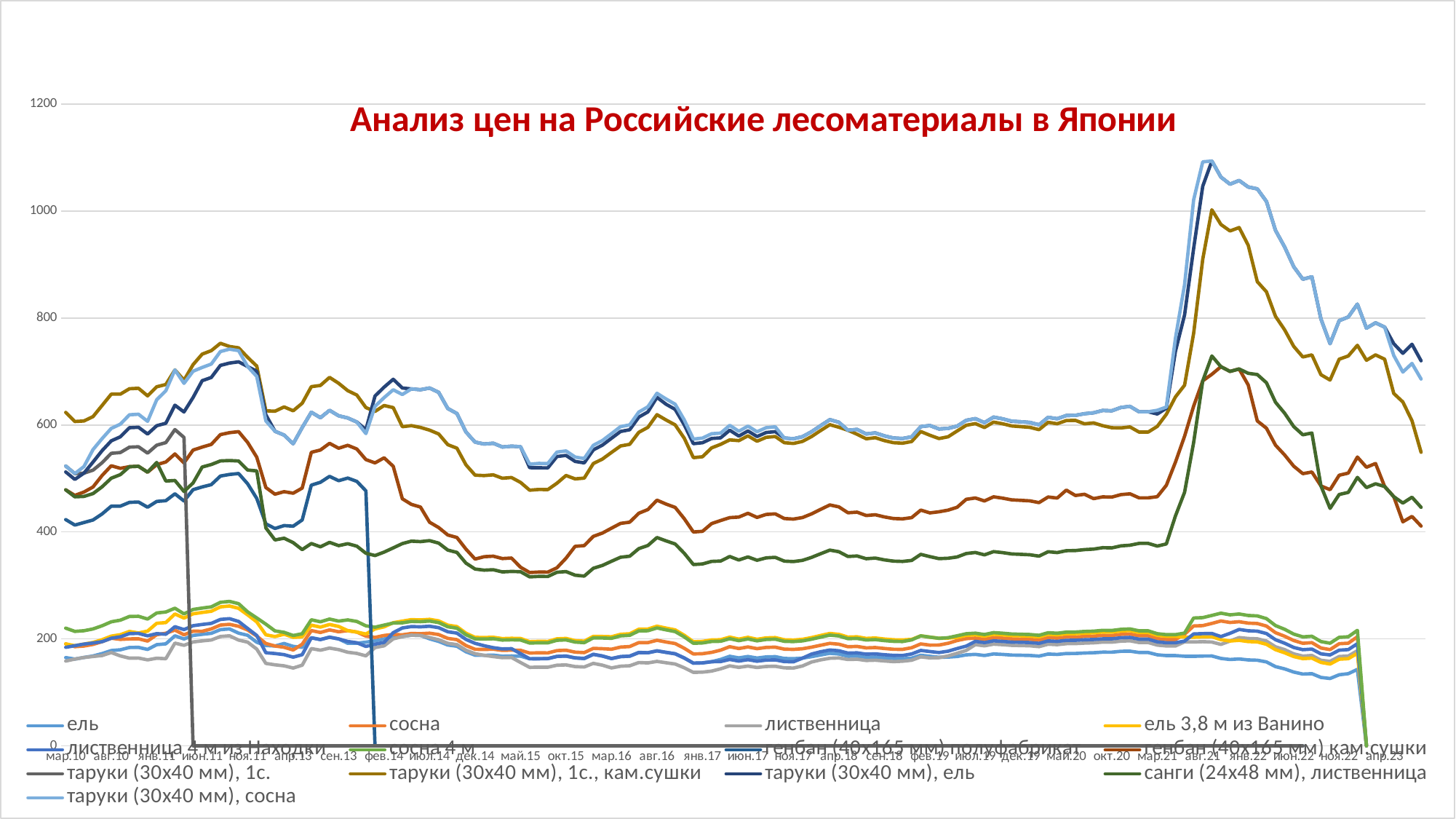

### Chart: Анализ цен на Российские лесоматериалы в Японии

| Category | ель | сосна | лиственница | ель 3,8 м из Ванино | лиственница 4 м из Находки | сосна 4 м | генбан (40х165 мм) полуфабрикат | генбан (40х165 мм) кам.сушки | таруки (30х40 мм), 1с. | таруки (30х40 мм), 1с., кам.сушки | таруки (30х40 мм), ель | санги (24х48 мм), лиственница | таруки (30х40 мм), сосна |
|---|---|---|---|---|---|---|---|---|---|---|---|---|---|
| мар.10 | 165.03 | 190.71 | 158.61 | 190.71 | 184.28 | 220.04 | 423.07 | 478.74 | 523.27 | 623.47 | 512.14 | 478.74 | 523.27 |
| апр.10 | 162.31 | 185.51 | 162.31 | 187.28 | 187.28 | 214.05 | 412.89 | 468.39 | 509.02 | 606.49 | 498.19 | 465.7 | 509.02 |
| май.10 | 165.27 | 186.71 | 165.27 | 190.28 | 190.28 | 215.29 | 417.62 | 474.6 | 509.82 | 607.44 | 509.95 | 466.43 | 522.18 |
| июн.10 | 168.03 | 189.71 | 167.11 | 193.32 | 192.4 | 218.61 | 422.33 | 484.05 | 515.57 | 615.68 | 530.69 | 471.69 | 554.0 |
| июл.10 | 172.58 | 194.84 | 168.87 | 198.56 | 194.84 | 224.54 | 433.77 | 505.59 | 529.54 | 636.57 | 552.07 | 484.47 | 574.61 |
| авг.10 | 178.28 | 201.28 | 174.44 | 205.12 | 201.28 | 231.95 | 448.1 | 523.75 | 547.03 | 657.6 | 570.31 | 500.47 | 593.58 |
| сен.10 | 179.69 | 199.15 | 168.1 | 207.85 | 203.97 | 235.05 | 448.22 | 519.03 | 548.48 | 657.6 | 577.92 | 507.15 | 601.51 |
| окт.10 | 183.96 | 199.96 | 163.97 | 213.96 | 209.96 | 241.95 | 455.28 | 522.05 | 558.47 | 667.74 | 594.89 | 522.05 | 619.05 |
| ноя.10 | 184.22 | 200.24 | 164.19 | 211.06 | 210.25 | 242.29 | 455.9 | 522.77 | 559.24 | 668.66 | 595.72 | 522.77 | 620.03 |
| дек.10 | 180.31 | 195.99 | 160.71 | 214.6 | 205.78 | 237.14 | 446.22 | 511.66 | 547.36 | 654.46 | 583.06 | 511.66 | 606.86 |
| янв.11 | 189.21 | 207.87 | 163.87 | 229.17 | 209.84 | 248.5 | 457.04 | 525.81 | 562.21 | 671.41 | 598.61 | 529.96 | 647.19 |
| фев.11 | 190.75 | 210.62 | 162.93 | 230.49 | 208.63 | 250.36 | 458.43 | 530.81 | 567.01 | 675.58 | 603.2 | 495.19 | 663.98 |
| мар.11 | 205.76 | 216.56 | 192.15 | 246.6 | 222.8 | 257.42 | 471.36 | 545.79 | 591.38 | 703.02 | 636.98 | 496.17 | 703.02 |
| апр.11 | 199.8 | 207.63 | 188.04 | 238.98 | 217.43 | 246.81 | 457.8 | 529.15 | 576.73 | 683.76 | 624.3 | 475.72 | 677.9 |
| май.11 | 206.46 | 214.56 | 194.32 | 246.95 | 224.68 | 255.04 | 479.03 | 553.03 | 0.0 | 712.8 | 651.35 | 491.59 | 700.51 |
| июн.11 | 208.55 | 214.23 | 196.28 | 249.44 | 226.95 | 257.62 | 484.14 | 558.62 | 0.0 | 732.42 | 682.76 | 521.38 | 707.58 |
| июл.11 | 210.41 | 218.66 | 198.03 | 251.67 | 228.97 | 259.91 | 488.46 | 563.6 | 0.0 | 738.95 | 688.85 | 526.03 | 713.9 |
| авг.11 | 217.29 | 225.81 | 204.51 | 259.9 | 236.47 | 268.42 | 504.45 | 582.05 | 0.0 | 752.74 | 711.4 | 532.85 | 737.27 |
| сен.11 | 218.62 | 227.2 | 205.76 | 261.49 | 237.92 | 270.07 | 507.48 | 585.61 | 0.0 | 746.79 | 715.76 | 533.56 | 741.78 |
| окт.11 | 210.74 | 223.64 | 197.84 | 257.19 | 232.67 | 265.79 | 509.2 | 587.54 | 0.0 | 744.22 | 718.11 | 532.69 | 738.97 |
| ноя.11 | 206.72 | 216.62 | 193.98 | 244.95 | 219.47 | 250.6 | 489.99 | 567.36 | 0.0 | 726.4 | 709.26 | 515.82 | 709.26 |
| дек.11 | 193.7 | 205.35 | 181.01 | 231.81 | 206.41 | 239.22 | 462.71 | 539.83 | 0.0 | 710.14 | 700.51 | 514.12 | 690.87 |
| янв.13 | 187.71 | 191.44 | 154.14 | 207.6 | 174.04 | 227.5 | 415.12 | 483.06 | 0.0 | 626.45 | 618.92 | 407.6 | 607.6 |
| фев.13 | 186.73 | 186.73 | 151.5 | 204.34 | 172.64 | 214.91 | 406.44 | 470.61 | 0.0 | 625.7 | 588.26 | 385.05 | 588.26 |
| мар.13 | 191.42 | 184.46 | 149.65 | 208.83 | 170.54 | 212.31 | 411.91 | 475.31 | 0.0 | 633.79 | 581.12 | 388.24 | 581.12 |
| апр.13 | 186.07 | 179.3 | 145.47 | 202.98 | 165.77 | 206.36 | 410.81 | 472.43 | 0.0 | 626.49 | 564.86 | 380.0 | 564.86 |
| май.13 | 184.27 | 190.09 | 150.88 | 203.87 | 170.48 | 209.69 | 422.45 | 481.97 | 0.0 | 640.72 | 595.19 | 366.95 | 595.19 |
| июн.13 | 202.11 | 215.58 | 181.9 | 225.69 | 202.11 | 235.79 | 487.52 | 548.88 | 0.0 | 671.59 | 623.78 | 378.36 | 623.78 |
| июл.13 | 198.8 | 212.06 | 178.92 | 222.0 | 198.8 | 231.93 | 492.87 | 553.22 | 0.0 | 673.93 | 613.58 | 372.17 | 613.58 |
| авг.13 | 203.25 | 216.8 | 182.93 | 226.96 | 203.25 | 237.13 | 503.91 | 565.61 | 0.0 | 689.01 | 627.31 | 380.5 | 627.31 |
| сен.13 | 199.98 | 213.31 | 180.0 | 223.31 | 199.98 | 233.31 | 495.79 | 556.5 | 0.0 | 677.92 | 617.21 | 374.38 | 617.21 |
| окт.13 | 191.85 | 215.41 | 175.02 | 215.41 | 195.21 | 235.6 | 500.67 | 561.97 | 0.0 | 664.15 | 613.06 | 378.05 | 613.06 |
| ноя.13 | 191.96 | 212.76 | 172.87 | 212.76 | 192.82 | 232.71 | 494.51 | 555.07 | 0.0 | 655.99 | 605.53 | 373.41 | 605.53 |
| дек.13 | 193.93 | 205.19 | 168.29 | 209.13 | 185.95 | 224.42 | 476.9 | 535.3 | 0.0 | 632.63 | 591.16 | 360.11 | 583.96 |
| янв.14 | 196.46 | 202.8 | 183.78 | 218.64 | 190.12 | 221.81 | 0.0 | 529.08 | 0.0 | 625.28 | 654.13 | 355.93 | 634.89 |
| фев.14 | 199.98 | 206.43 | 187.08 | 222.56 | 193.53 | 225.79 | 0.0 | 538.56 | 0.0 | 636.48 | 670.75 | 362.3 | 651.16 |
| мар.14 | 203.85 | 208.36 | 199.99 | 230.3 | 211.61 | 229.65 | 0.0 | 522.8 | 0.0 | 632.55 | 685.41 | 370.16 | 665.83 |
| апр.14 | 204.45 | 207.65 | 204.45 | 233.2 | 220.42 | 230.01 | 0.0 | 462.05 | 0.0 | 596.81 | 669.1 | 378.23 | 656.98 |
| май.14 | 206.91 | 210.14 | 206.91 | 236.01 | 223.07 | 232.78 | 0.0 | 451.47 | 0.0 | 598.69 | 667.39 | 382.77 | 667.39 |
| июн.14 | 206.45 | 209.68 | 206.45 | 235.49 | 222.58 | 232.26 | 0.0 | 446.55 | 0.0 | 595.41 | 665.93 | 381.93 | 665.93 |
| июл.14 | 200.15 | 210.69 | 202.58 | 236.62 | 223.65 | 233.38 | 0.0 | 418.2 | 0.0 | 590.4 | 669.12 | 383.76 | 669.12 |
| авг.14 | 195.31 | 208.11 | 198.51 | 233.73 | 220.92 | 230.52 | 0.0 | 408.23 | 0.0 | 583.19 | 660.94 | 379.07 | 660.94 |
| сен.14 | 188.61 | 200.97 | 191.7 | 225.71 | 213.34 | 222.62 | 0.0 | 394.23 | 0.0 | 563.19 | 630.82 | 366.07 | 630.82 |
| окт.14 | 186.38 | 198.6 | 189.43 | 223.05 | 210.82 | 219.99 | 0.0 | 389.57 | 0.0 | 556.54 | 621.47 | 361.75 | 621.47 |
| ноя.14 | 175.99 | 187.53 | 178.88 | 210.61 | 199.07 | 207.73 | 0.0 | 367.86 | 0.0 | 525.52 | 586.83 | 341.59 | 586.83 |
| дек.14 | 169.52 | 180.64 | 172.3 | 202.86 | 191.75 | 200.09 | 0.0 | 349.33 | 0.0 | 506.18 | 567.91 | 330.58 | 567.91 |
| янв.15 | 169.25 | 180.35 | 169.23 | 202.54 | 187.25 | 199.76 | 0.0 | 353.76 | 0.0 | 505.37 | 564.34 | 328.49 | 564.34 |
| фев.15 | 169.69 | 180.81 | 166.91 | 203.07 | 183.6 | 200.29 | 0.0 | 354.68 | 0.0 | 506.69 | 565.81 | 329.35 | 565.81 |
| мар.15 | 167.58 | 178.57 | 164.84 | 200.55 | 181.32 | 197.8 | 0.0 | 350.28 | 0.0 | 500.4 | 558.79 | 325.26 | 558.79 |
| апр.15 | 168.04 | 179.06 | 165.28 | 201.09 | 181.81 | 198.34 | 0.0 | 351.21 | 0.0 | 501.76 | 560.3 | 326.14 | 560.3 |
| май.15 | 167.76 | 178.76 | 155.87 | 200.77 | 172.37 | 198.01 | 0.0 | 333.96 | 0.0 | 492.59 | 559.38 | 325.61 | 559.38 |
| июн.15 | 162.82 | 173.5 | 146.81 | 194.86 | 162.82 | 192.19 | 0.0 | 324.13 | 0.0 | 478.1 | 520.23 | 316.03 | 526.72 |
| июл.15 | 163.27 | 173.98 | 147.21 | 195.39 | 162.77 | 192.71 | 0.0 | 325.02 | 0.0 | 479.41 | 520.04 | 316.9 | 528.16 |
| авг.15 | 163.19 | 173.74 | 147.14 | 195.3 | 163.19 | 192.62 | 0.0 | 324.87 | 0.0 | 479.18 | 519.79 | 316.75 | 527.91 |
| сен.15 | 167.24 | 178.2 | 150.79 | 200.13 | 167.24 | 197.4 | 0.0 | 332.92 | 0.0 | 491.05 | 540.99 | 324.59 | 549.31 |
| окт.15 | 167.89 | 178.9 | 151.38 | 200.92 | 167.89 | 198.17 | 0.0 | 350.93 | 0.0 | 505.52 | 543.11 | 325.86 | 551.46 |
| ноя.15 | 164.42 | 175.2 | 148.24 | 196.76 | 164.42 | 194.07 | 0.0 | 373.08 | 0.0 | 499.14 | 531.87 | 319.12 | 540.05 |
| дек.15 | 163.06 | 174.28 | 147.47 | 195.73 | 163.56 | 193.05 | 0.0 | 374.43 | 0.0 | 500.61 | 529.08 | 317.45 | 537.22 |
| янв.16 | 171.1 | 182.32 | 154.26 | 204.76 | 171.1 | 201.95 | 0.0 | 391.69 | 0.0 | 527.93 | 553.47 | 332.08 | 561.99 |
| фев.16 | 167.98 | 181.71 | 150.89 | 204.5 | 167.98 | 201.65 | 0.0 | 397.89 | 0.0 | 536.29 | 562.24 | 337.34 | 570.89 |
| мар.16 | 163.24 | 180.73 | 145.75 | 204.05 | 163.24 | 201.13 | 0.0 | 407.07 | 0.0 | 548.68 | 575.2 | 345.12 | 583.8 |
| апр.16 | 166.84 | 184.72 | 148.97 | 208.56 | 166.84 | 205.58 | 0.0 | 416.05 | 0.0 | 560.77 | 587.9 | 352.74 | 596.95 |
| май.16 | 167.74 | 185.71 | 149.77 | 209.67 | 167.74 | 206.68 | 0.0 | 418.29 | 0.0 | 563.78 | 591.06 | 354.63 | 600.15 |
| июн.16 | 174.73 | 193.12 | 155.74 | 218.04 | 174.43 | 214.93 | 0.0 | 434.98 | 0.0 | 586.28 | 614.65 | 368.79 | 624.1 |
| июл.16 | 174.11 | 193.1 | 155.12 | 218.41 | 174.11 | 215.25 | 0.0 | 441.9 | 0.0 | 595.6 | 624.43 | 374.65 | 634.03 |
| авг.16 | 177.67 | 197.41 | 157.93 | 223.73 | 177.68 | 220.44 | 0.0 | 459.45 | 0.0 | 619.26 | 651.72 | 389.54 | 659.22 |
| сен.16 | 174.8 | 194.2 | 155.38 | 220.12 | 174.8 | 216.89 | 0.0 | 452.05 | 0.0 | 609.28 | 638.76 | 383.26 | 648.59 |
| окт.16 | 172.18 | 191.31 | 153.05 | 216.83 | 172.18 | 213.64 | 0.0 | 445.89 | 0.0 | 600.16 | 629.2 | 377.52 | 638.88 |
| ноя.16 | 164.26 | 182.51 | 146.01 | 206.85 | 164.26 | 203.8 | 0.0 | 424.79 | 0.0 | 575.24 | 600.25 | 360.14 | 609.48 |
| дек.16 | 154.62 | 171.8 | 137.44 | 194.71 | 154.62 | 191.84 | 0.0 | 399.85 | 0.0 | 538.93 | 565.0 | 339.0 | 573.7 |
| янв.17 | 155.1 | 172.33 | 137.87 | 195.31 | 155.1 | 192.44 | 0.0 | 401.1 | 0.0 | 540.61 | 566.77 | 340.06 | 575.49 |
| фев.17 | 157.3 | 174.78 | 139.82 | 198.08 | 157.3 | 195.17 | 0.0 | 415.63 | 0.0 | 557.13 | 574.81 | 344.89 | 583.66 |
| мар.17 | 161.53 | 179.05 | 144.02 | 198.49 | 157.62 | 195.57 | 0.0 | 421.38 | 0.0 | 563.8 | 576.0 | 345.6 | 584.86 |
| апр.17 | 167.5 | 185.45 | 149.55 | 203.4 | 161.52 | 200.4 | 0.0 | 426.78 | 0.0 | 572.06 | 590.23 | 354.13 | 599.31 |
| май.17 | 164.4 | 182.01 | 146.78 | 199.63 | 158.53 | 196.69 | 0.0 | 427.78 | 0.0 | 570.68 | 579.3 | 347.58 | 588.21 |
| июн.17 | 167.12 | 185.02 | 149.21 | 202.93 | 161.15 | 199.95 | 0.0 | 434.86 | 0.0 | 579.81 | 588.87 | 353.32 | 597.93 |
| июл.17 | 164.16 | 181.74 | 146.57 | 199.31 | 158.29 | 196.4 | 0.0 | 427.15 | 0.0 | 569.54 | 578.44 | 347.06 | 587.34 |
| авг.17 | 166.29 | 184.11 | 148.48 | 201.93 | 160.35 | 198.96 | 0.0 | 432.71 | 0.0 | 576.94 | 585.96 | 351.57 | 594.97 |
| сен.17 | 166.73 | 184.6 | 148.87 | 202.47 | 160.78 | 199.49 | 0.0 | 433.87 | 0.0 | 578.49 | 587.53 | 352.52 | 596.57 |
| окт.17 | 163.38 | 180.88 | 145.87 | 198.39 | 157.54 | 195.47 | 0.0 | 425.12 | 0.0 | 566.83 | 575.69 | 345.41 | 575.69 |
| ноя.17 | 162.97 | 180.43 | 145.51 | 197.9 | 157.15 | 194.99 | 0.0 | 424.07 | 0.0 | 565.43 | 574.27 | 344.56 | 574.27 |
| дек.17 | 164.07 | 181.65 | 149.42 | 199.23 | 164.07 | 196.3 | 0.0 | 426.93 | 0.0 | 569.24 | 578.14 | 346.88 | 578.14 |
| янв.18 | 166.73 | 184.59 | 156.81 | 202.45 | 171.7 | 199.48 | 0.0 | 433.84 | 0.0 | 578.45 | 587.49 | 352.49 | 587.49 |
| фев.18 | 169.97 | 188.18 | 160.83 | 206.39 | 176.04 | 203.35 | 0.0 | 442.27 | 0.0 | 589.7 | 598.91 | 359.35 | 598.91 |
| мар.18 | 173.1 | 191.65 | 163.83 | 210.19 | 179.28 | 207.1 | 0.0 | 450.43 | 0.0 | 600.57 | 609.96 | 365.97 | 609.96 |
| апр.18 | 171.72 | 190.11 | 164.35 | 208.51 | 177.85 | 205.44 | 0.0 | 446.84 | 0.0 | 595.76 | 605.07 | 363.04 | 605.05 |
| май.18 | 167.48 | 185.43 | 161.5 | 203.37 | 173.46 | 200.38 | 0.0 | 435.81 | 0.0 | 590.15 | 590.15 | 354.09 | 590.15 |
| июн.18 | 167.93 | 185.93 | 161.93 | 203.92 | 173.93 | 200.92 | 0.0 | 436.98 | 0.0 | 582.64 | 591.75 | 355.05 | 591.75 |
| июл.18 | 165.51 | 183.24 | 159.6 | 200.98 | 171.42 | 198.02 | 0.0 | 430.68 | 0.0 | 574.23 | 583.21 | 349.92 | 583.21 |
| авг.18 | 166.07 | 183.87 | 160.15 | 201.66 | 172.01 | 198.7 | 0.0 | 432.15 | 0.0 | 576.2 | 585.2 | 351.12 | 585.2 |
| сен.18 | 164.5 | 182.12 | 158.76 | 199.74 | 170.37 | 196.81 | 0.0 | 428.04 | 0.0 | 570.72 | 579.63 | 347.78 | 579.63 |
| окт.18 | 163.38 | 180.63 | 157.54 | 198.38 | 169.21 | 195.47 | 0.0 | 425.12 | 0.0 | 566.83 | 575.69 | 345.41 | 575.69 |
| ноя.18 | 162.92 | 180.38 | 158.27 | 198.05 | 168.93 | 195.14 | 0.0 | 424.41 | 0.0 | 565.88 | 574.72 | 344.83 | 574.72 |
| дек.18 | 164.01 | 183.54 | 160.11 | 199.15 | 171.82 | 198.18 | 0.0 | 426.77 | 0.0 | 569.03 | 577.92 | 346.75 | 577.92 |
| янв.19 | 169.41 | 190.59 | 166.38 | 205.71 | 178.49 | 205.71 | 0.0 | 440.82 | 0.0 | 587.77 | 596.95 | 358.17 | 596.95 |
| фев.19 | 167.4 | 188.33 | 164.41 | 203.27 | 176.37 | 203.27 | 0.0 | 435.6 | 0.0 | 580.79 | 598.94 | 353.92 | 598.94 |
| мар.19 | 165.61 | 188.53 | 164.87 | 201.11 | 174.49 | 201.11 | 0.0 | 437.67 | 0.0 | 574.6 | 592.55 | 350.14 | 592.55 |
| апр.19 | 165.93 | 191.84 | 168.15 | 201.49 | 177.03 | 202.22 | 0.0 | 440.76 | 0.0 | 577.92 | 593.68 | 350.81 | 593.68 |
| май.19 | 167.1 | 196.94 | 173.07 | 202.91 | 182.02 | 205.89 | 0.0 | 446.13 | 0.0 | 588.8 | 597.86 | 353.28 | 597.86 |
| июн.19 | 170.12 | 200.5 | 178.49 | 206.57 | 186.59 | 209.61 | 0.0 | 461.06 | 0.0 | 599.43 | 608.66 | 359.66 | 608.66 |
| июл.19 | 171.02 | 201.55 | 189.34 | 207.66 | 195.44 | 210.71 | 0.0 | 463.53 | 0.0 | 602.59 | 611.86 | 361.55 | 611.86 |
| авг.19 | 168.94 | 199.11 | 187.04 | 205.14 | 193.08 | 208.16 | 0.0 | 457.92 | 0.0 | 595.29 | 604.45 | 357.18 | 604.45 |
| сен.19 | 171.81 | 202.49 | 190.21 | 208.62 | 196.35 | 211.69 | 0.0 | 465.68 | 0.0 | 605.38 | 614.7 | 363.18 | 614.7 |
| окт.19 | 170.91 | 201.43 | 189.22 | 207.53 | 195.33 | 210.58 | 0.0 | 463.25 | 0.0 | 602.22 | 611.49 | 361.33 | 611.49 |
| ноя.19 | 169.75 | 200.07 | 187.94 | 206.13 | 194.0 | 209.16 | 0.0 | 460.04 | 0.0 | 598.14 | 606.85 | 358.89 | 607.35 |
| дек.19 | 169.38 | 199.62 | 187.56 | 205.67 | 193.75 | 208.7 | 0.0 | 459.1 | 0.0 | 596.83 | 606.01 | 358.1 | 606.01 |
| янв.20 | 169.01 | 199.19 | 187.12 | 205.23 | 193.16 | 208.15 | 0.0 | 458.11 | 0.0 | 595.54 | 604.7 | 357.33 | 604.7 |
| фев.20 | 167.8 | 197.86 | 185.55 | 203.76 | 191.77 | 206.75 | 0.0 | 454.82 | 0.0 | 591.26 | 600.36 | 354.76 | 600.36 |
| мар.20 | 171.7 | 202.35 | 190.09 | 208.49 | 196.23 | 211.55 | 0.0 | 465.39 | 0.0 | 605.0 | 614.31 | 363.0 | 614.31 |
| апр.20 | 170.94 | 201.47 | 189.26 | 207.58 | 195.37 | 210.63 | 0.0 | 463.35 | 0.0 | 602.35 | 611.61 | 361.41 | 611.61 |
| май.20 | 172.63 | 203.45 | 191.12 | 209.62 | 197.29 | 212.7 | 0.0 | 478.22 | 0.0 | 608.27 | 617.63 | 364.96 | 617.63 |
| июн.20 | 172.72 | 203.57 | 191.23 | 209.73 | 197.4 | 212.82 | 0.0 | 468.16 | 0.0 | 608.61 | 617.98 | 365.17 | 617.98 |
| июл.20 | 173.57 | 204.56 | 192.16 | 210.76 | 198.36 | 213.86 | 0.0 | 470.46 | 0.0 | 602.18 | 621.0 | 366.96 | 621.0 |
| авг.20 | 174.04 | 205.12 | 192.69 | 211.34 | 198.91 | 214.45 | 0.0 | 462.31 | 0.0 | 603.83 | 622.7 | 367.96 | 622.7 |
| сен.20 | 175.28 | 206.58 | 194.06 | 212.84 | 200.12 | 215.97 | 0.0 | 465.6 | 0.0 | 598.63 | 627.14 | 370.58 | 627.14 |
| окт.20 | 175.11 | 206.37 | 193.87 | 212.63 | 200.12 | 215.75 | 0.0 | 465.13 | 0.0 | 594.84 | 626.5 | 370.2 | 626.5 |
| ноя.20 | 176.86 | 208.45 | 195.81 | 214.76 | 202.13 | 217.92 | 0.0 | 469.8 | 0.0 | 594.44 | 632.79 | 373.92 | 632.79 |
| дек.20 | 177.14 | 209.13 | 196.45 | 215.46 | 202.79 | 218.63 | 0.0 | 471.32 | 0.0 | 596.37 | 634.85 | 375.14 | 634.85 |
| янв.21 | 174.59 | 205.76 | 193.29 | 212.0 | 199.53 | 215.12 | 0.0 | 463.75 | 0.0 | 586.79 | 624.65 | 378.57 | 624.65 |
| фев.21 | 174.59 | 205.76 | 193.29 | 212.0 | 199.53 | 215.12 | 0.0 | 463.75 | 0.0 | 586.79 | 624.65 | 378.57 | 624.65 |
| мар.21 | 170.21 | 200.6 | 188.45 | 206.68 | 194.53 | 209.73 | 0.0 | 465.91 | 0.0 | 597.34 | 620.47 | 373.58 | 627.36 |
| апр.21 | 168.77 | 198.91 | 186.85 | 204.94 | 192.88 | 207.95 | 0.0 | 487.21 | 0.0 | 619.93 | 631.4 | 377.56 | 633.59 |
| май.21 | 168.74 | 198.87 | 186.82 | 204.9 | 192.84 | 207.91 | 0.0 | 530.59 | 0.0 | 652.53 | 737.97 | 429.95 | 762.4 |
| июн.21 | 167.53 | 208.65 | 194.46 | 203.43 | 195.92 | 210.88 | 0.0 | 578.93 | 0.0 | 674.3 | 805.75 | 474.11 | 862.42 |
| июл.21 | 167.38 | 224.17 | 194.28 | 203.25 | 209.22 | 239.11 | 0.0 | 635.24 | 0.0 | 771.34 | 930.05 | 567.11 | 1020.79 |
| авг.21 | 167.87 | 224.83 | 194.86 | 203.85 | 209.84 | 239.82 | 0.0 | 682.54 | 0.0 | 909.89 | 1046.48 | 682.46 | 1092.05 |
| сен.21 | 168.09 | 228.87 | 194.11 | 204.11 | 210.12 | 243.88 | 0.0 | 694.81 | 0.0 | 1002.35 | 1093.48 | 728.98 | 1093.48 |
| окт.21 | 163.49 | 233.55 | 189.76 | 198.52 | 204.36 | 248.15 | 0.0 | 709.0 | 0.0 | 974.88 | 1063.51 | 709.0 | 1063.51 |
| ноя.21 | 161.45 | 230.65 | 196.03 | 196.05 | 210.45 | 245.06 | 0.0 | 700.19 | 0.0 | 962.76 | 1050.28 | 700.19 | 1050.28 |
| дек.21 | 162.51 | 232.16 | 202.48 | 197.34 | 217.65 | 246.67 | 0.0 | 704.79 | 0.0 | 969.09 | 1057.18 | 704.79 | 1057.18 |
| янв.22 | 160.63 | 229.48 | 200.79 | 195.06 | 215.14 | 243.82 | 0.0 | 674.84 | 0.0 | 936.08 | 1044.96 | 696.64 | 1044.96 |
| фев.22 | 160.11 | 228.73 | 200.14 | 194.42 | 214.43 | 243.02 | 0.0 | 607.56 | 0.0 | 867.94 | 1041.53 | 694.35 | 1041.53 |
| мар.22 | 157.0 | 224.0 | 196.0 | 190.0 | 210.0 | 238.0 | 0.0 | 594.0 | 0.0 | 849.0 | 1018.0 | 679.0 | 1018.0 |
| апр.22 | 148.17 | 211.67 | 185.21 | 179.92 | 198.44 | 224.9 | 0.0 | 562.25 | 0.0 | 803.21 | 963.86 | 642.57 | 963.86 |
| май.22 | 144.0 | 205.0 | 180.0 | 174.0 | 192.0 | 218.0 | 0.0 | 544.0 | 0.0 | 778.0 | 933.0 | 622.0 | 933.0 |
| июн.22 | 138.0 | 197.0 | 172.0 | 167.0 | 184.0 | 209.0 | 0.0 | 523.0 | 0.0 | 747.0 | 896.0 | 597.0 | 896.0 |
| июл.22 | 134.27 | 191.82 | 167.84 | 163.04 | 179.83 | 203.8 | 0.0 | 509.0 | 0.0 | 727.15 | 872.58 | 581.73 | 872.58 |
| авг.22 | 135.0 | 193.0 | 169.0 | 164.0 | 181.0 | 205.0 | None | 512.0 | None | 731.0 | 877.0 | 585.0 | 877.0 |
| сен.22 | 128.0 | 183.0 | 160.0 | 156.0 | 172.0 | 195.0 | None | 486.0 | None | 694.0 | 798.0 | 486.0 | 798.0 |
| окт.22 | 126.0 | 180.0 | 158.0 | 153.0 | 170.0 | 192.0 | None | 479.0 | None | 684.0 | 752.0 | 444.0 | 752.0 |
| ноя.22 | 133.0 | 191.0 | 167.0 | 162.0 | 179.0 | 203.0 | None | 506.0 | None | 723.0 | 795.0 | 470.0 | 795.0 |
| дек.22 | 135.0 | 192.0 | 168.0 | 163.0 | 180.0 | 204.0 | None | 510.0 | None | 729.0 | 802.0 | 474.0 | 802.0 |
| янв.23 | 143.0 | 204.0 | 178.0 | 173.0 | 191.0 | 216.0 | None | 540.0 | None | 749.0 | 826.0 | 502.0 | 826.0 |
| фев.23 | 0.0 | 0.0 | 0.0 | 0.0 | 0.0 | 0.0 | None | 521.0 | None | 721.0 | 781.0 | 483.0 | 781.0 |
| мар.23 | None | None | None | None | None | None | None | 528.0 | None | 731.0 | 791.0 | 490.0 | 791.0 |
| апр.23 | None | None | None | None | None | None | None | 485.0 | None | 723.0 | 783.0 | 485.0 | 783.0 |
| май.23 | None | None | None | None | None | None | None | 466.0 | None | 659.0 | 752.0 | 466.0 | 730.0 |
| июнь, 23 | None | None | None | None | None | None | None | 419.0 | None | 643.0 | 734.0 | 454.0 | 699.0 |
| июль,23 | None | None | None | None | None | None | None | 429.0 | None | 608.0 | 751.0 | 465.0 | 715.0 |
| август,23 | None | None | None | None | None | None | None | 411.0 | None | 549.0 | 720.0 | 446.0 | 686.0 |
#